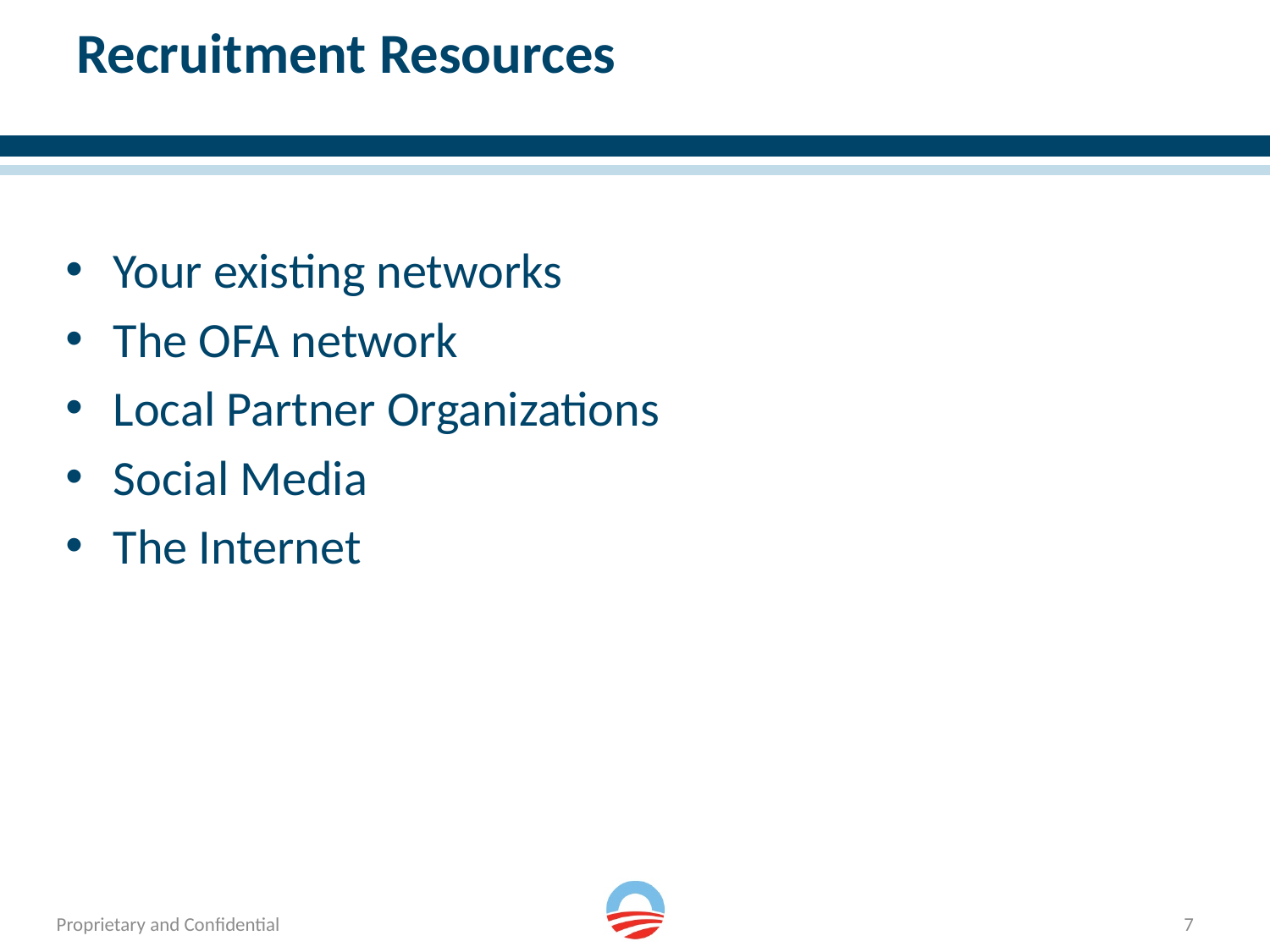

# Recruitment Resources
Your existing networks
The OFA network
Local Partner Organizations
Social Media
The Internet
7